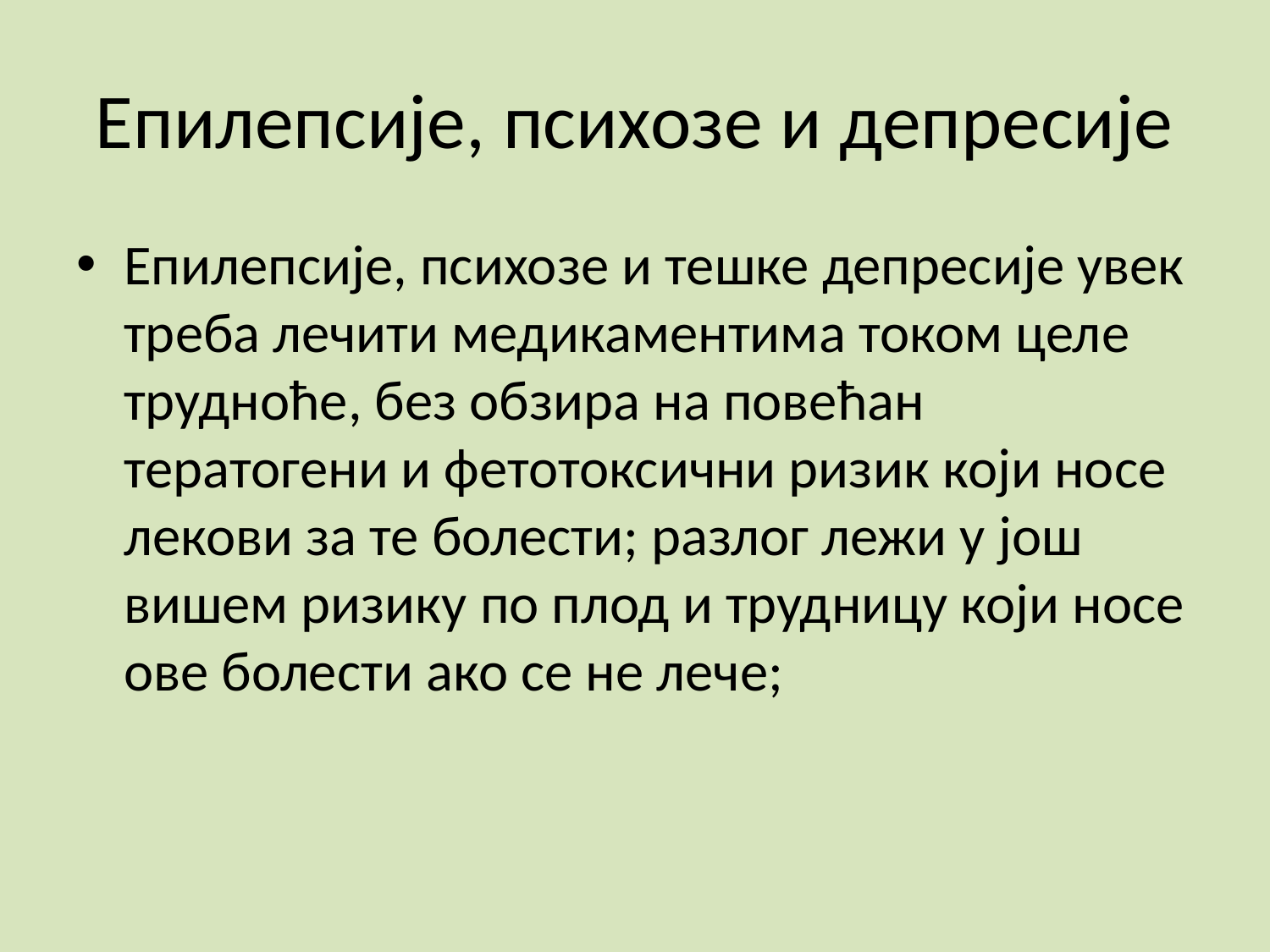

# Епилепсије, психозе и депресије
Епилепсије, психозе и тешке депресије увек треба лечити медикаментима током целе трудноће, без обзира на повећан тератогени и фетотоксични ризик који носе лекови за те болести; разлог лежи у још вишем ризику по плод и трудницу који носе ове болести ако се не лече;